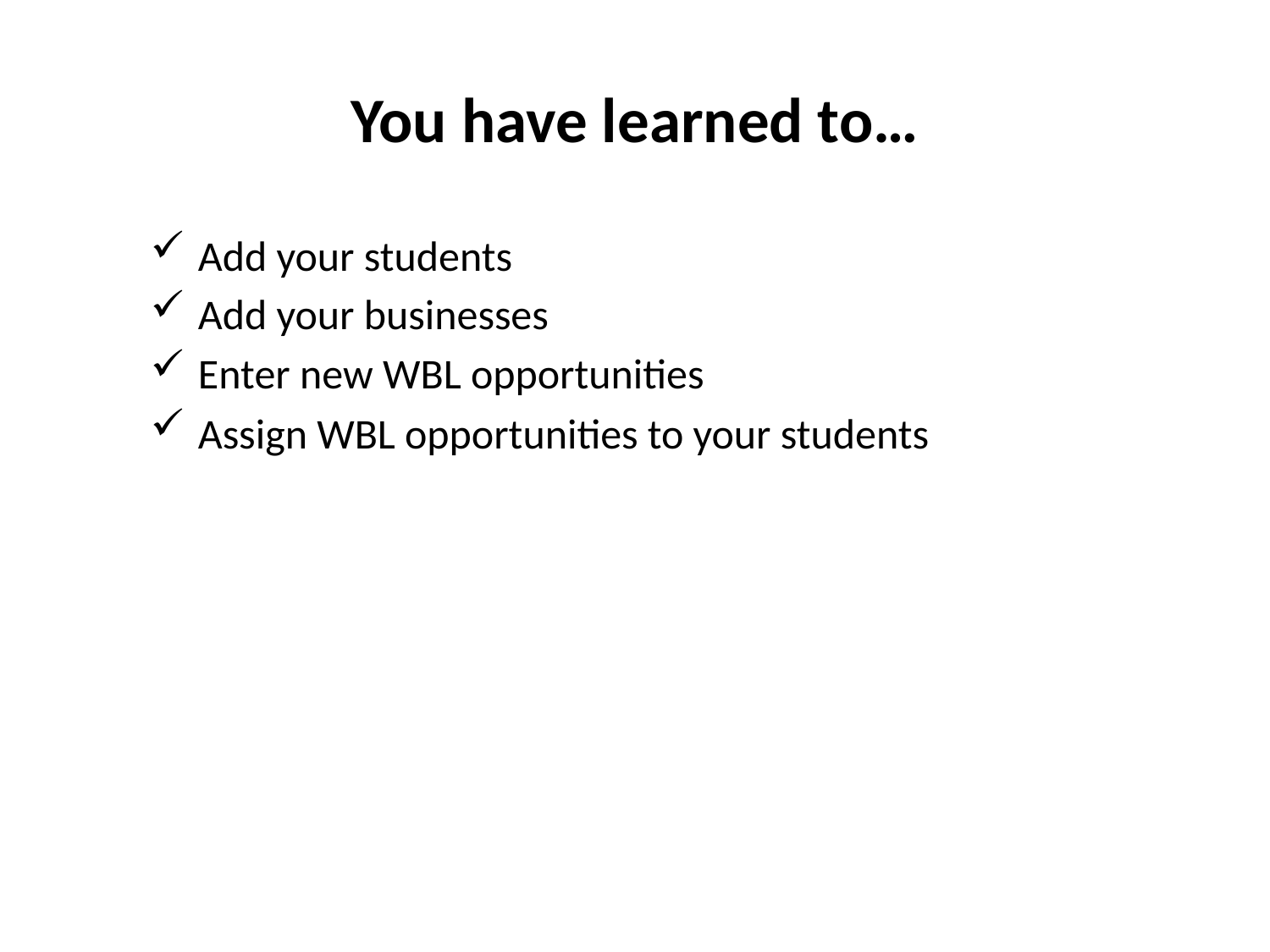

# You have learned to…
Add your students
Add your businesses
Enter new WBL opportunities
Assign WBL opportunities to your students